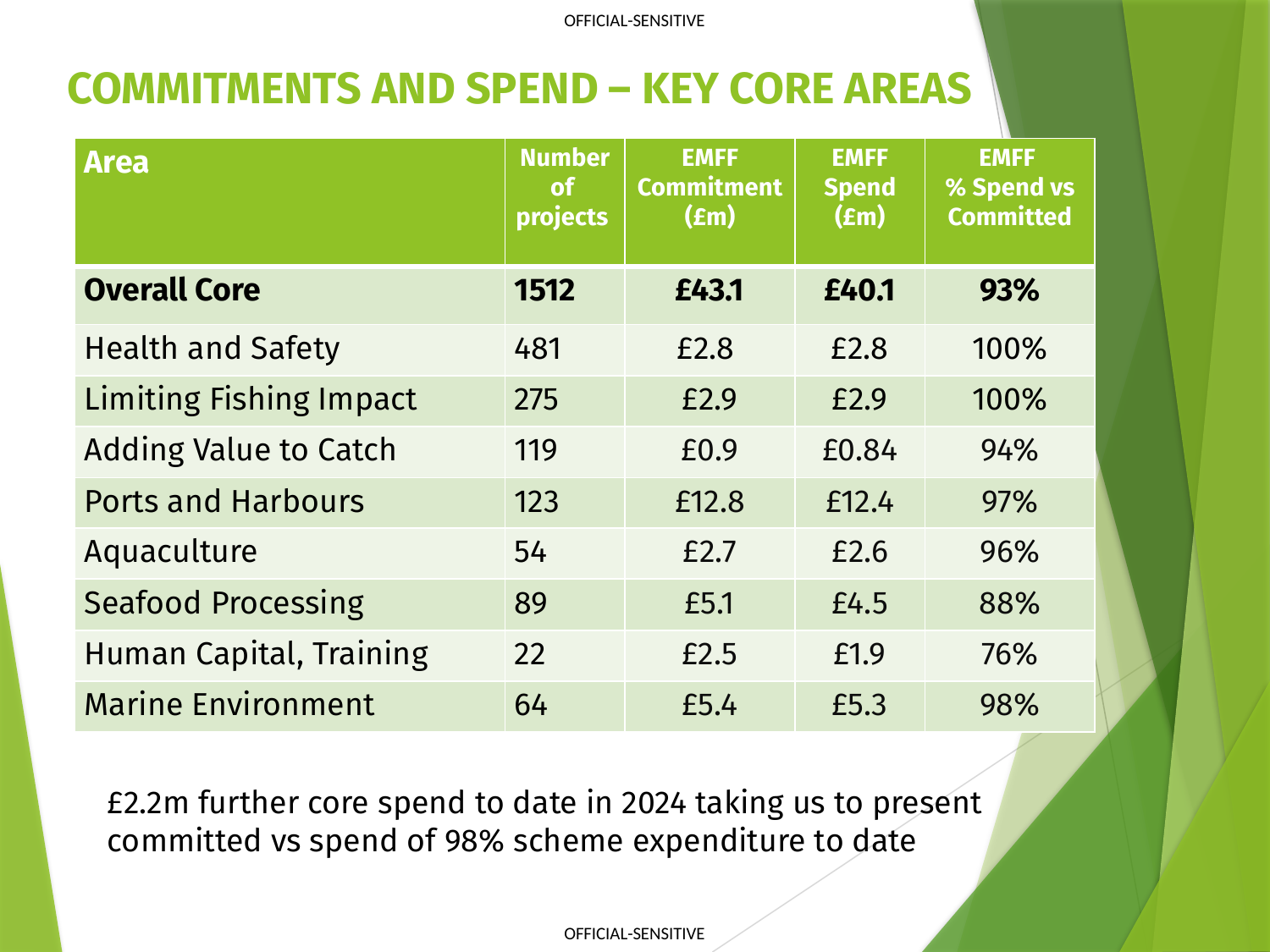

COMMITMENTS AND SPEND – KEY CORE AREAS
| Area | Number of projects | EMFF Commitment (£m) | EMFF Spend (£m) | EMFF % Spend vs Committed |
| --- | --- | --- | --- | --- |
| Overall Core | 1512 | £43.1 | £40.1 | 93% |
| Health and Safety | 481 | £2.8 | £2.8 | 100% |
| Limiting Fishing Impact | 275 | £2.9 | £2.9 | 100% |
| Adding Value to Catch | 119 | £0.9 | £0.84 | 94% |
| Ports and Harbours | 123 | £12.8 | £12.4 | 97% |
| Aquaculture | 54 | £2.7 | £2.6 | 96% |
| Seafood Processing | 89 | £5.1 | £4.5 | 88% |
| Human Capital, Training | 22 | £2.5 | £1.9 | 76% |
| Marine Environment | 64 | £5.4 | £5.3 | 98% |
£2.2m further core spend to date in 2024 taking us to present committed vs spend of 98% scheme expenditure to date